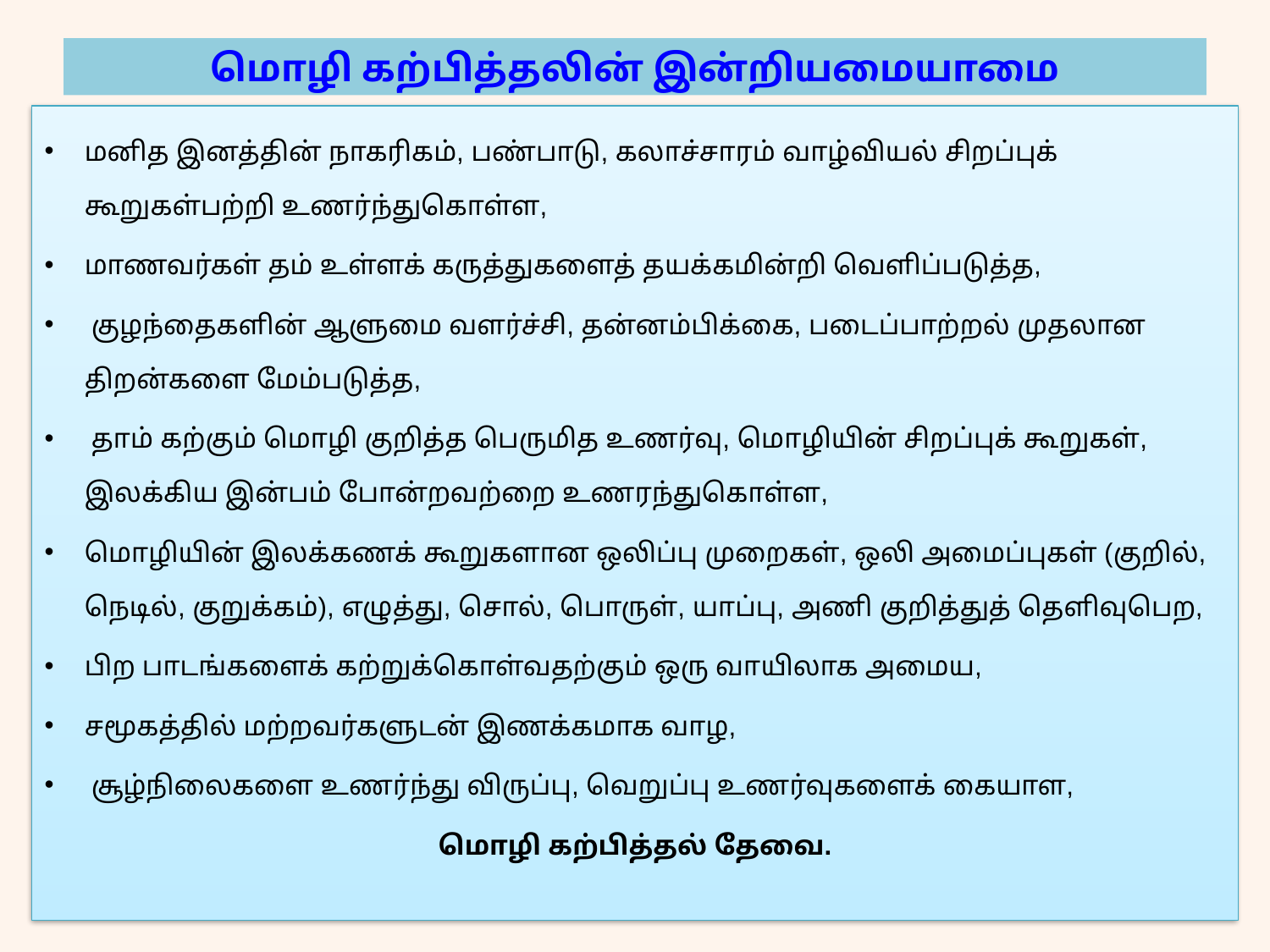

# மொழி கற்பித்தலின் இன்றியமையாமை
மனித இனத்தின் நாகரிகம், பண்பாடு, கலாச்சாரம் வாழ்வியல் சிறப்புக் கூறுகள்பற்றி உணர்ந்துகொள்ள,
மாணவர்கள் தம் உள்ளக் கருத்துகளைத் தயக்கமின்றி வெளிப்படுத்த,
 குழந்தைகளின் ஆளுமை வளர்ச்சி, தன்னம்பிக்கை, படைப்பாற்றல் முதலான திறன்களை மேம்படுத்த,
 தாம் கற்கும் மொழி குறித்த பெருமித உணர்வு, மொழியின் சிறப்புக் கூறுகள், இலக்கிய இன்பம் போன்றவற்றை உணரந்துகொள்ள,
மொழியின் இலக்கணக் கூறுகளான ஒலிப்பு முறைகள், ஒலி அமைப்புகள் (குறில், நெடில், குறுக்கம்), எழுத்து, சொல், பொருள், யாப்பு, அணி குறித்துத் தெளிவுபெற,
பிற பாடங்களைக் கற்றுக்கொள்வதற்கும் ஒரு வாயிலாக அமைய,
சமூகத்தில் மற்றவர்களுடன் இணக்கமாக வாழ,
 சூழ்நிலைகளை உணர்ந்து விருப்பு, வெறுப்பு உணர்வுகளைக் கையாள,
மொழி கற்பித்தல் தேவை.